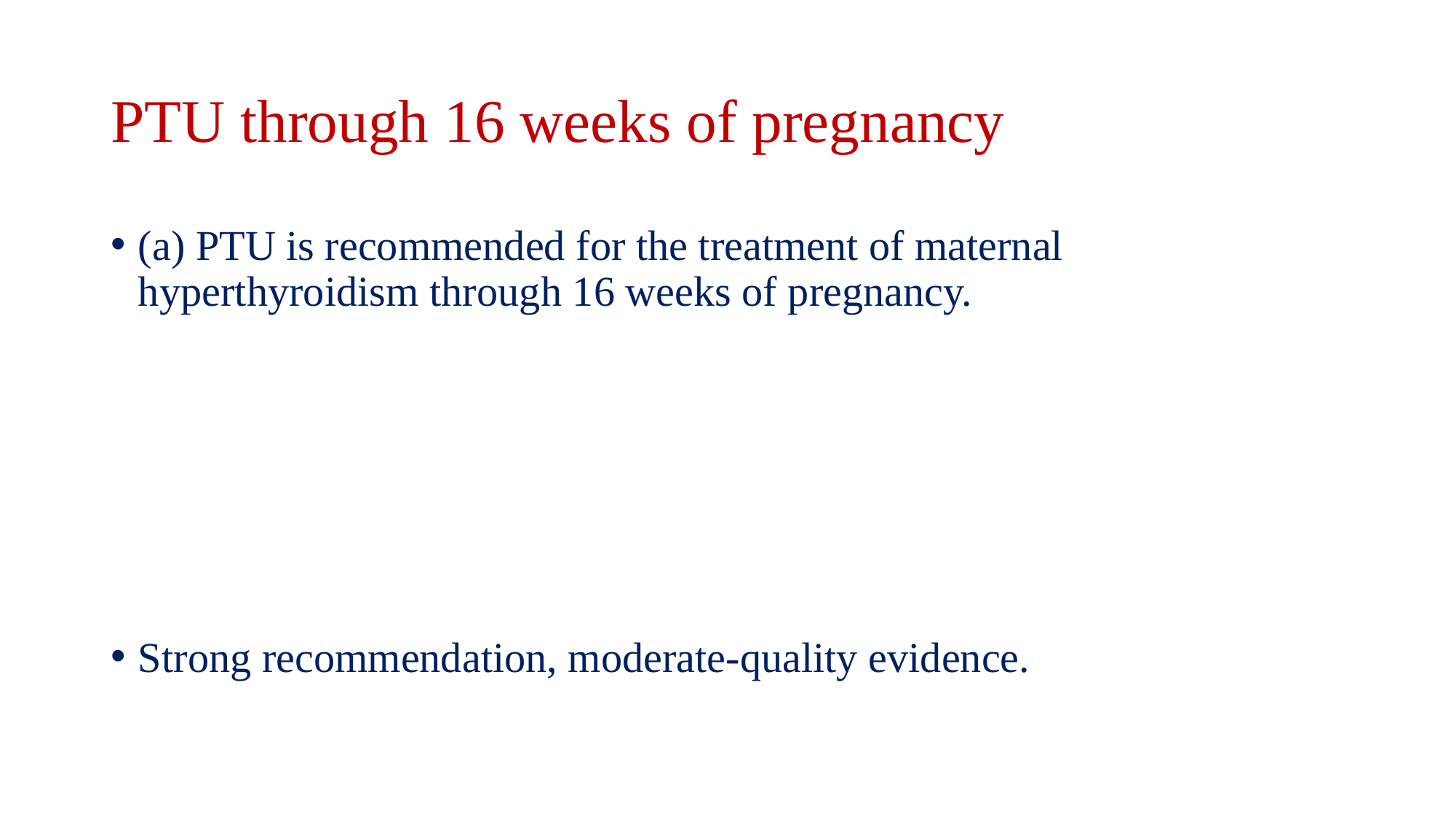

# PTU through 16 weeks of pregnancy
(a) PTU is recommended for the treatment of maternal hyperthyroidism through 16 weeks of pregnancy.

Strong recommendation, moderate-quality evidence.